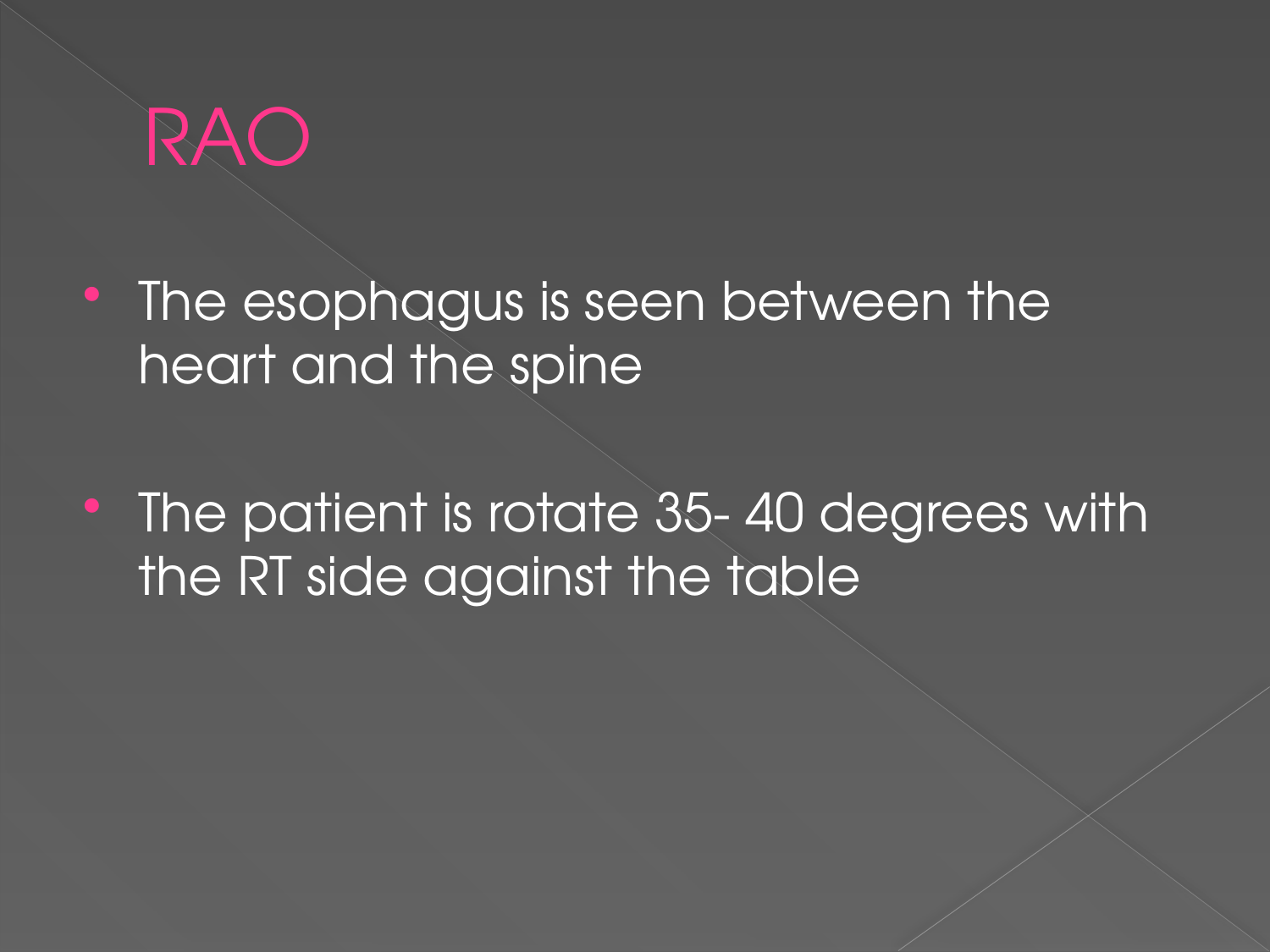

# RAO
The esophagus is seen between the heart and the spine

The patient is rotate 35- 40 degrees with the RT side against the table